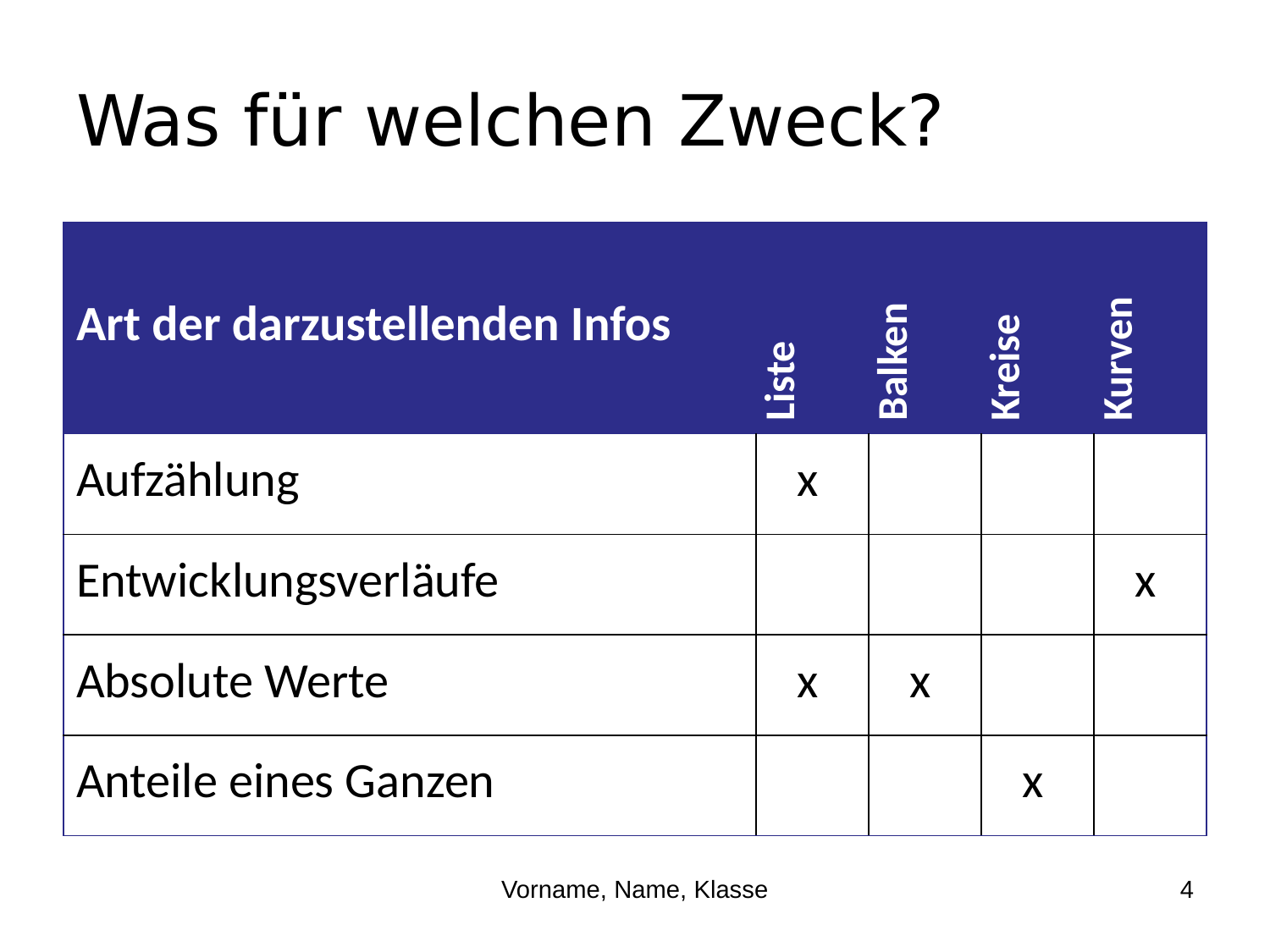

# Was für welchen Zweck?
| Art der darzustellenden Infos | Liste | Balken | Kreise | Kurven |
| --- | --- | --- | --- | --- |
| Aufzählung | x |  |  |  |
| Entwicklungsverläufe |  |  |  | x |
| Absolute Werte | x | x |  |  |
| Anteile eines Ganzen |  |  | x |  |
Vorname, Name, Klasse
4